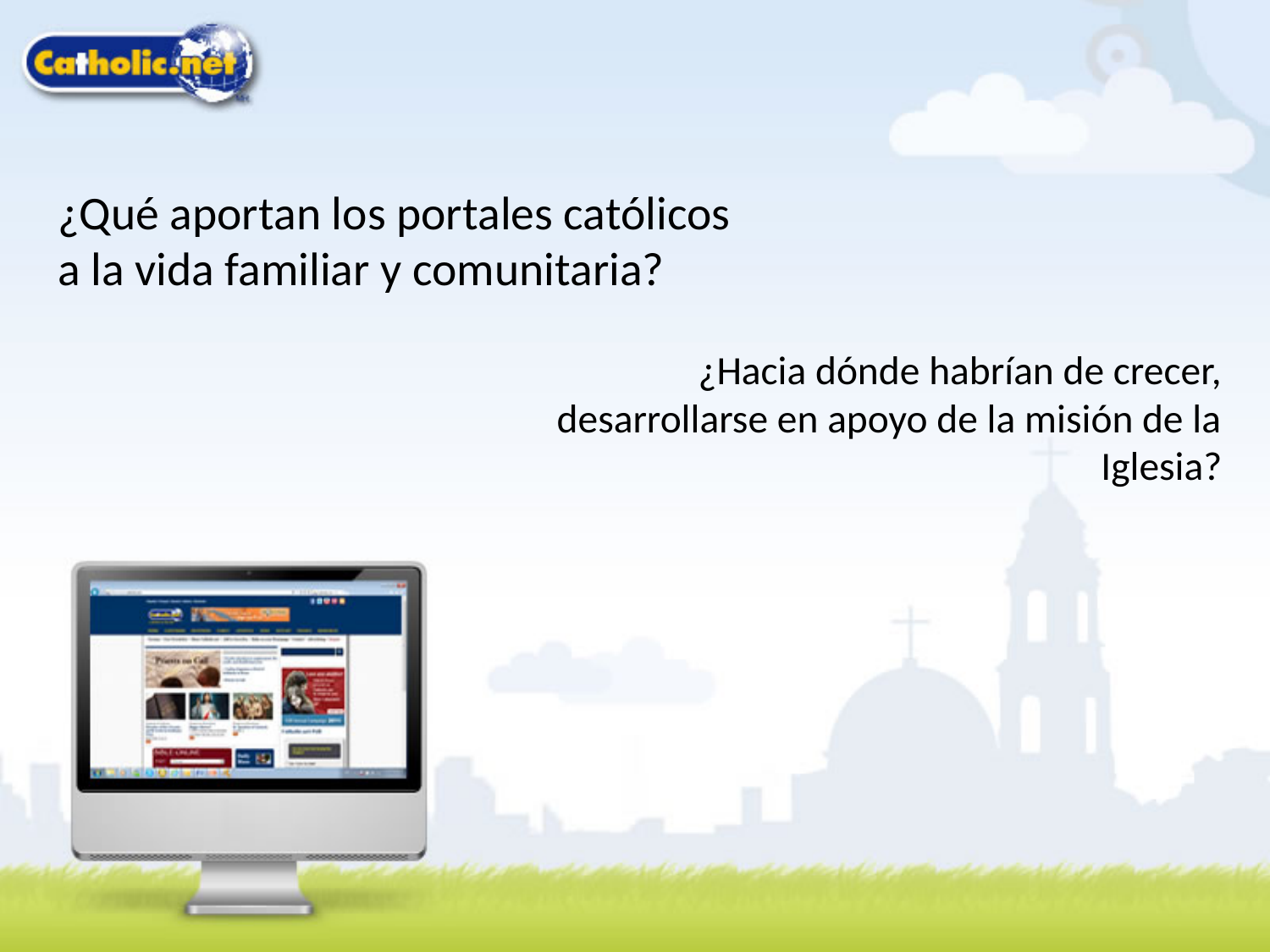

¿Qué aportan los portales católicos a la vida familiar y comunitaria?

¿Hacia dónde habrían de crecer, desarrollarse en apoyo de la misión de la Iglesia?